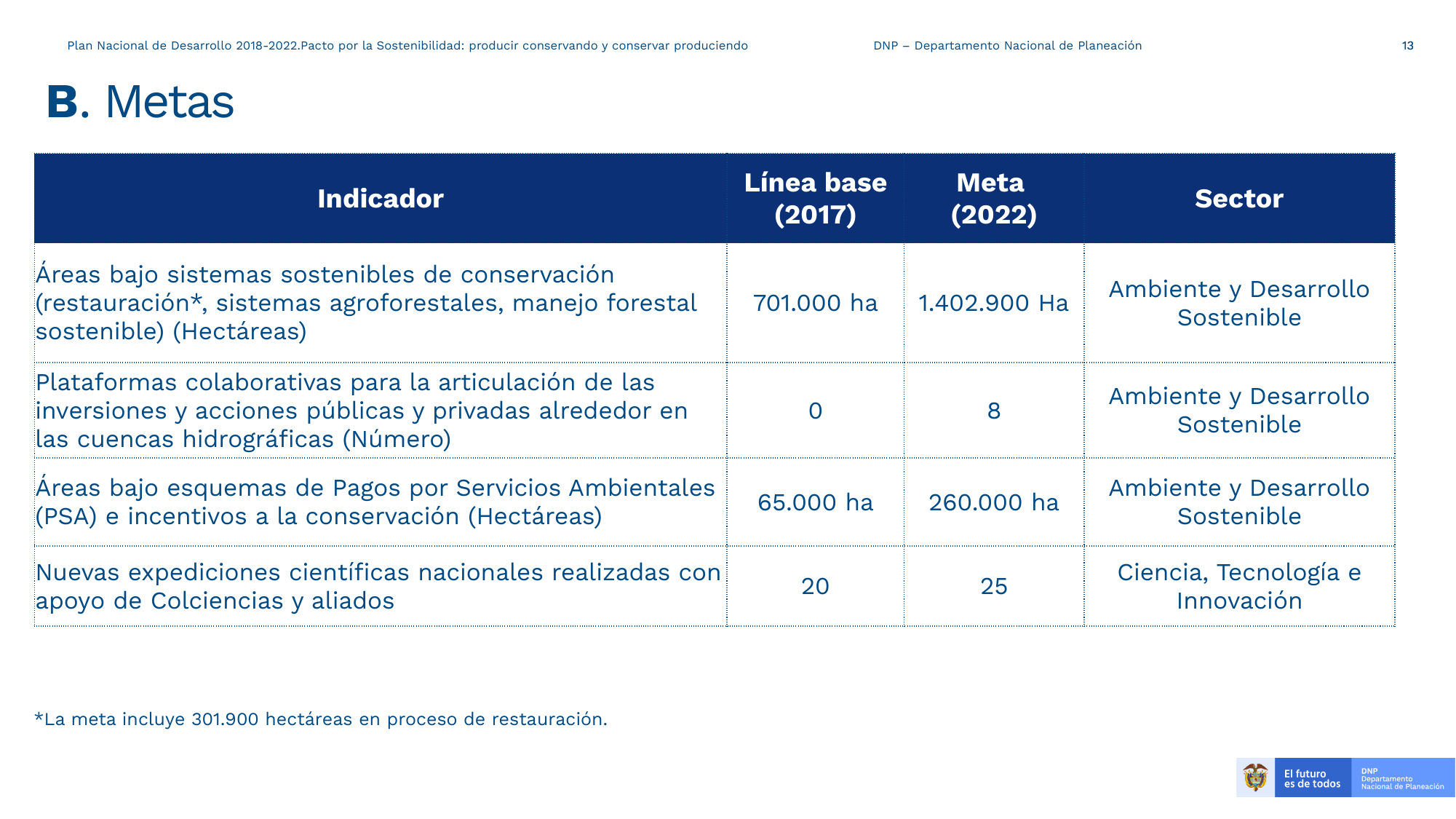

Plan Nacional de Desarrollo 2018-2022.Pacto por la Sostenibilidad: producir conservando y conservar produciendo                              DNP – Departamento Nacional de Planeación
# B. Metas
| Indicador | Línea base (2017) | Meta (2022) | Sector |
| --- | --- | --- | --- |
| Áreas bajo sistemas sostenibles de conservación (restauración\*, sistemas agroforestales, manejo forestal sostenible) (Hectáreas) | 701.000 ha | 1.402.900 Ha | Ambiente y Desarrollo Sostenible |
| Plataformas colaborativas para la articulación de las inversiones y acciones públicas y privadas alrededor en las cuencas hidrográficas (Número) | 0 | 8 | Ambiente y Desarrollo Sostenible |
| Áreas bajo esquemas de Pagos por Servicios Ambientales (PSA) e incentivos a la conservación (Hectáreas) | 65.000 ha | 260.000 ha | Ambiente y Desarrollo Sostenible |
| Nuevas expediciones científicas nacionales realizadas con apoyo de Colciencias y aliados | 20 | 25 | Ciencia, Tecnología e Innovación |
*La meta incluye 301.900 hectáreas en proceso de restauración.